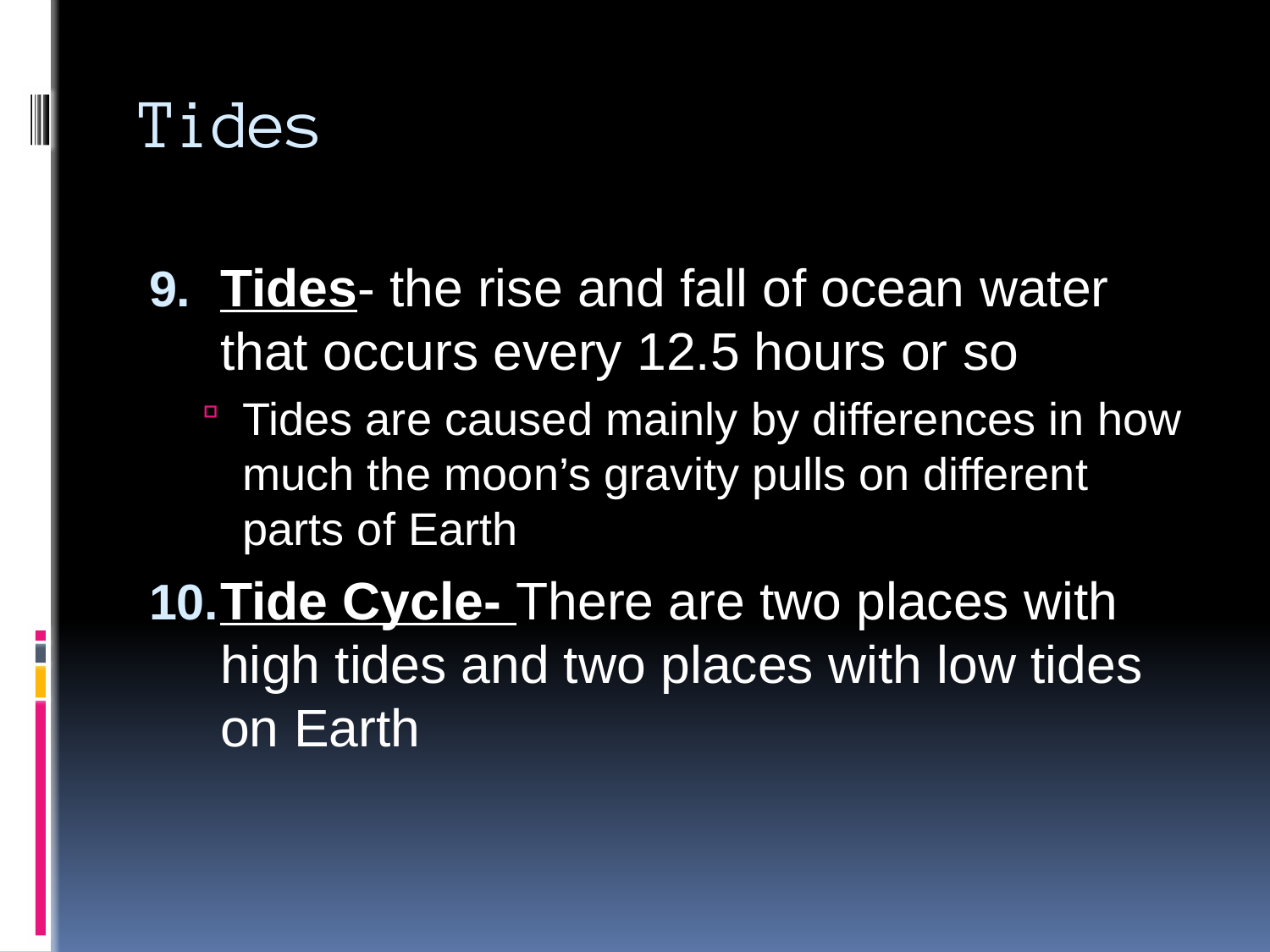

# Tides
Tides- the rise and fall of ocean water that occurs every 12.5 hours or so
Tides are caused mainly by differences in how much the moon’s gravity pulls on different parts of Earth
Tide Cycle- There are two places with high tides and two places with low tides on Earth